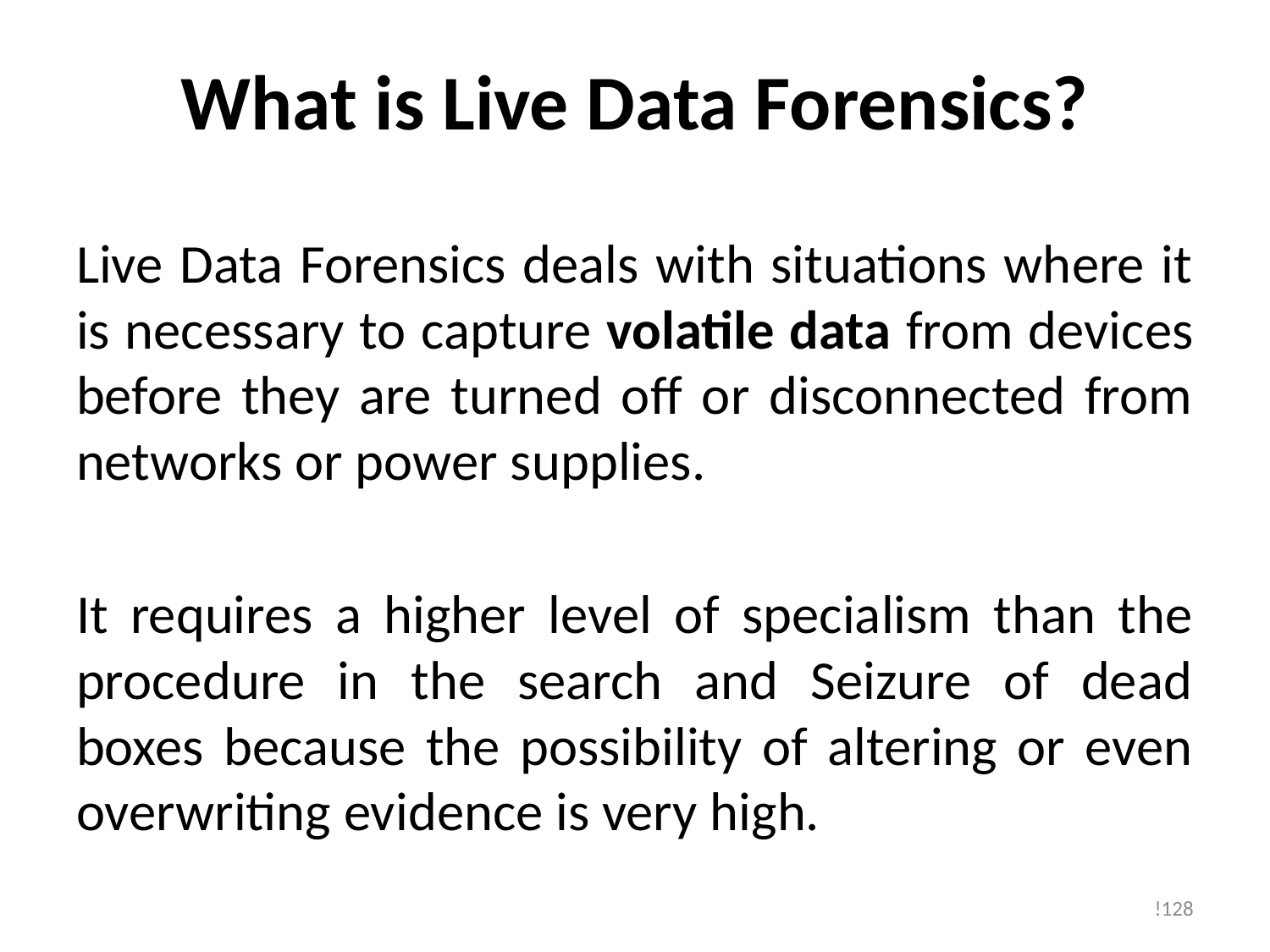

# What is Live Data Forensics?
Live Data Forensics deals with situations where it is necessary to capture volatile data from devices before they are turned off or disconnected from networks or power supplies.

It requires a higher level of specialism than the procedure in the search and Seizure of dead boxes because the possibility of altering or even overwriting evidence is very high.
!128